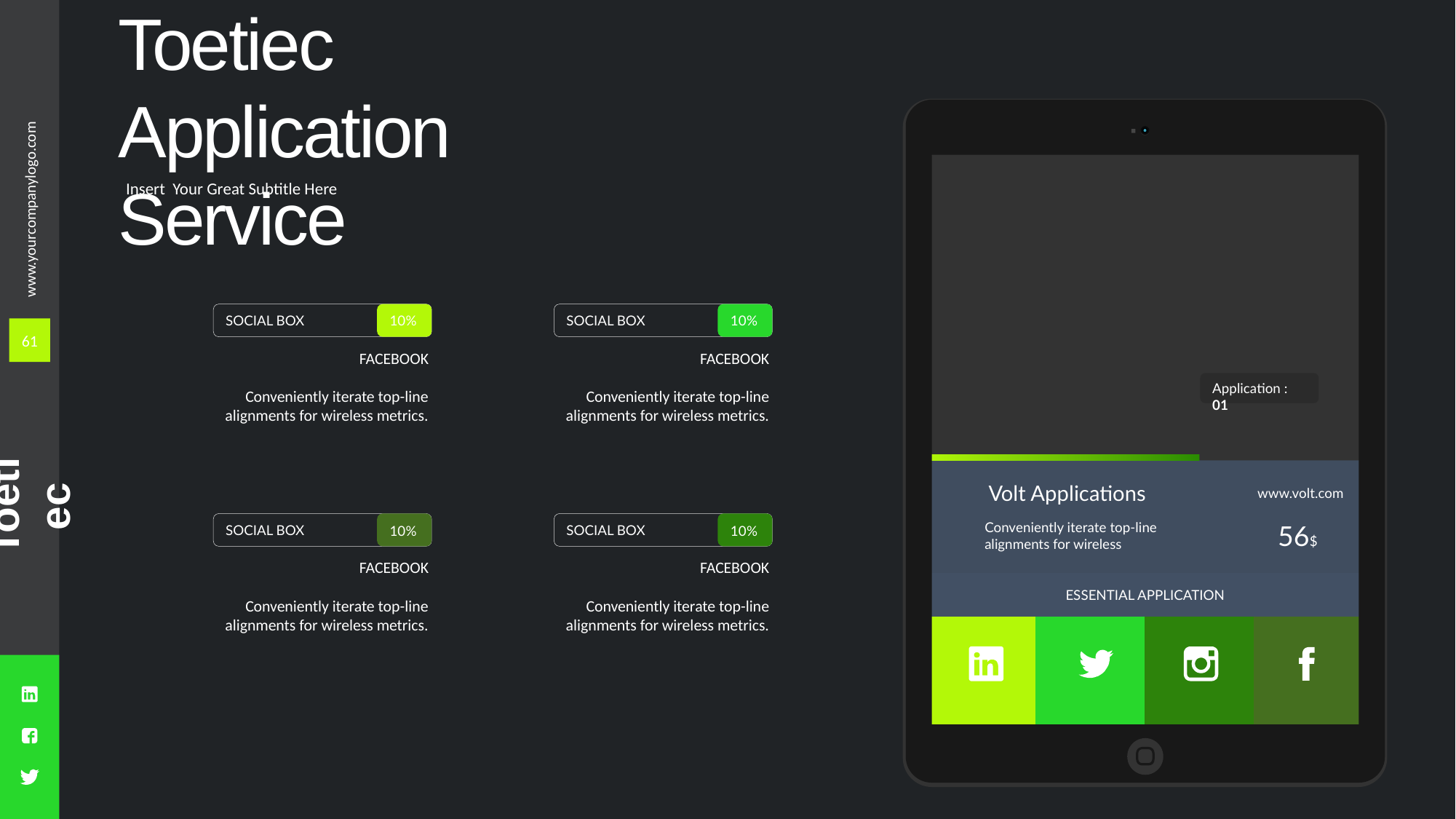

Toetiec Application Service

Insert  Your Great Subtitle Here
SOCIAL BOX
10%
SOCIAL BOX
10%

61
FACEBOOK

Conveniently iterate top-line alignments for wireless metrics.
FACEBOOK

Conveniently iterate top-line alignments for wireless metrics.
Application : 01

Volt Applications
www.volt.com
SOCIAL BOX
SOCIAL BOX
56$

Conveniently iterate top-line alignments for wireless
10%
10%
FACEBOOK

Conveniently iterate top-line alignments for wireless metrics.
FACEBOOK

Conveniently iterate top-line alignments for wireless metrics.

ESSENTIAL APPLICATION